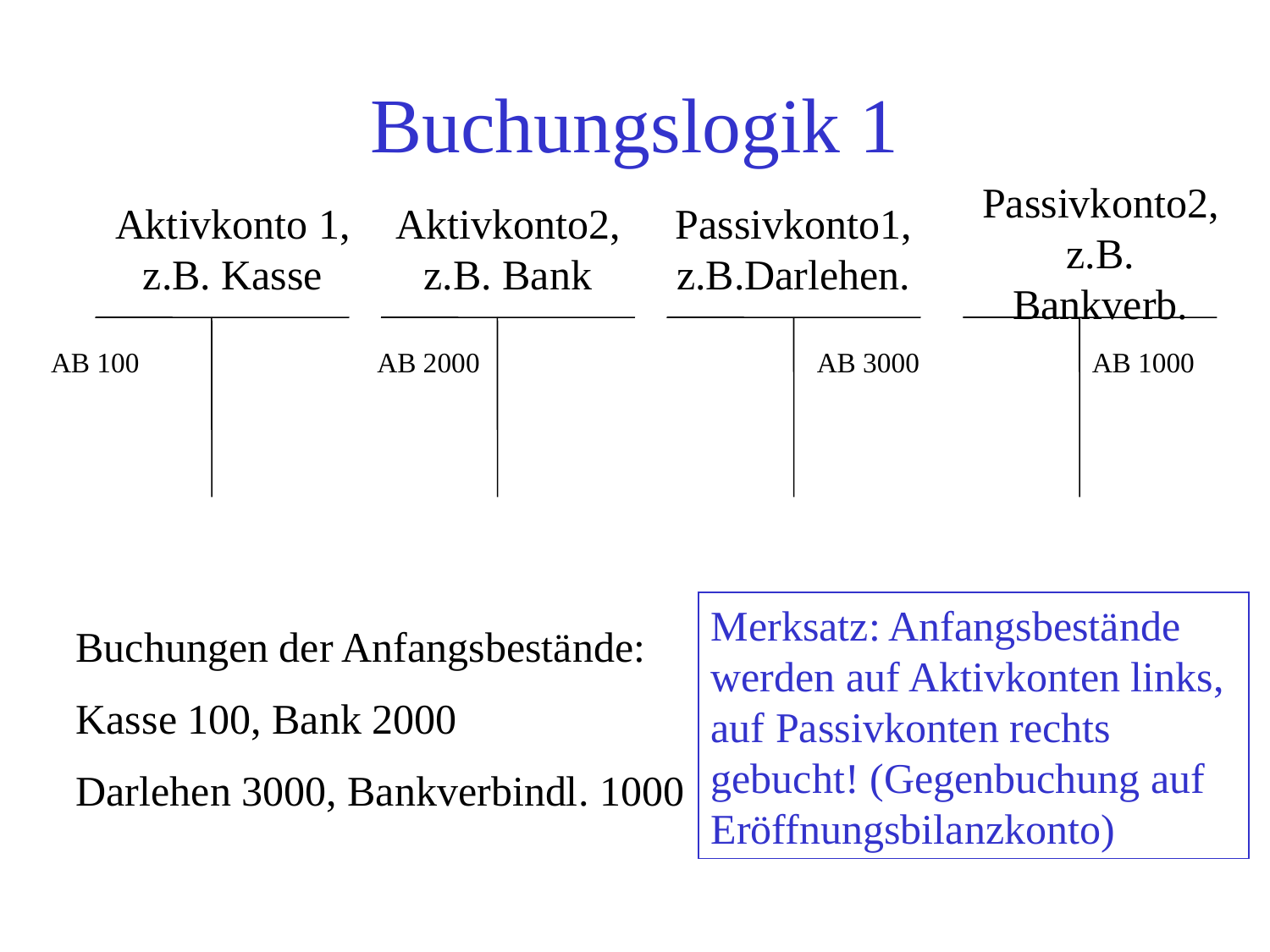

# Buchungslogik 1
Passivkonto2, z.B. Bankverb.
Aktivkonto 1, z.B. Kasse
Aktivkonto2, z.B. Bank
Passivkonto1, z.B.Darlehen.

AB 100
AB 2000
AB 3000
AB 1000
Merksatz: Anfangsbestände werden auf Aktivkonten links, auf Passivkonten rechts gebucht! (Gegenbuchung auf Eröffnungsbilanzkonto)
Buchungen der Anfangsbestände:
Kasse 100, Bank 2000
Darlehen 3000, Bankverbindl. 1000